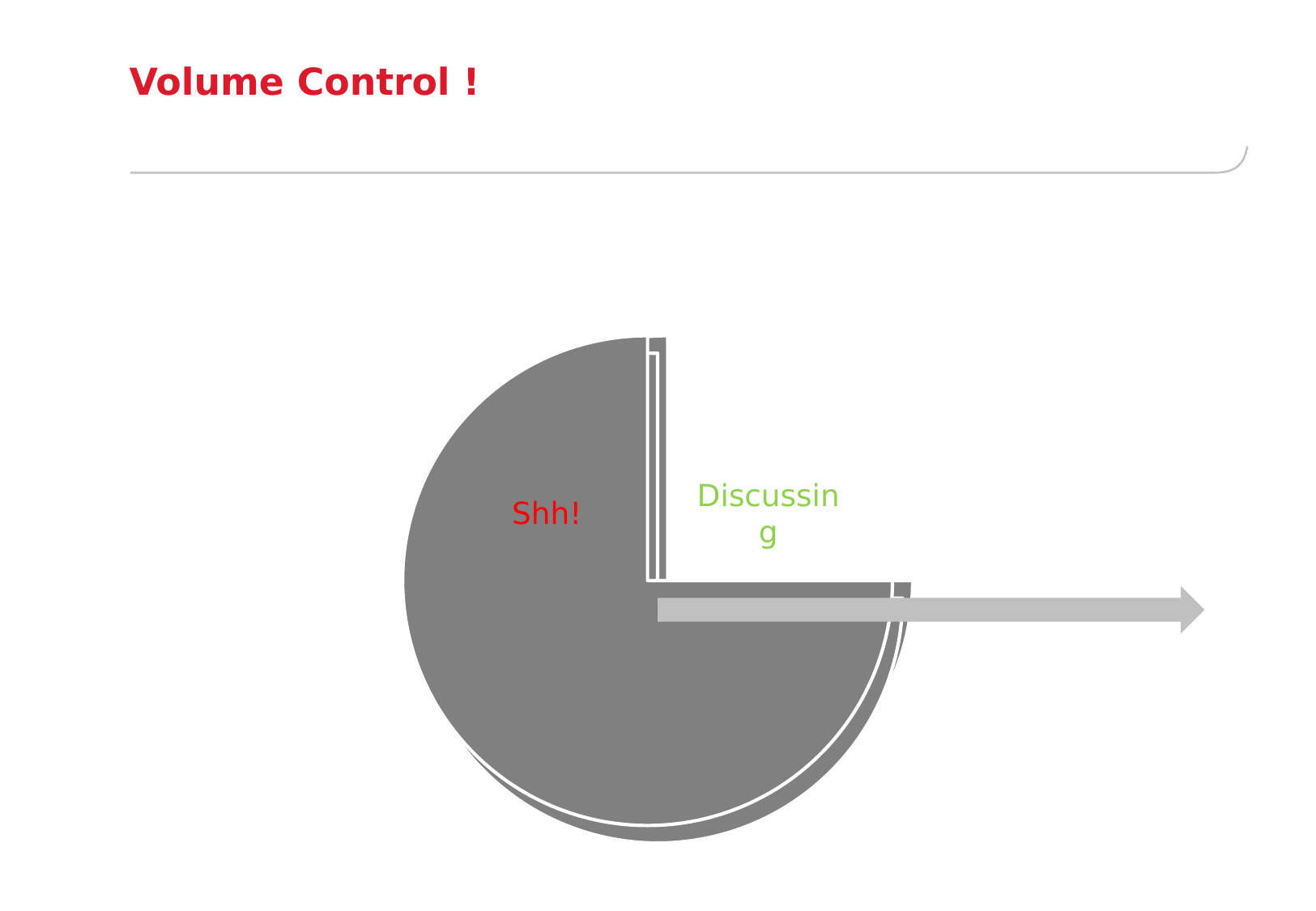

# Volume Control !
Discussing
Quiet talking
Shh!